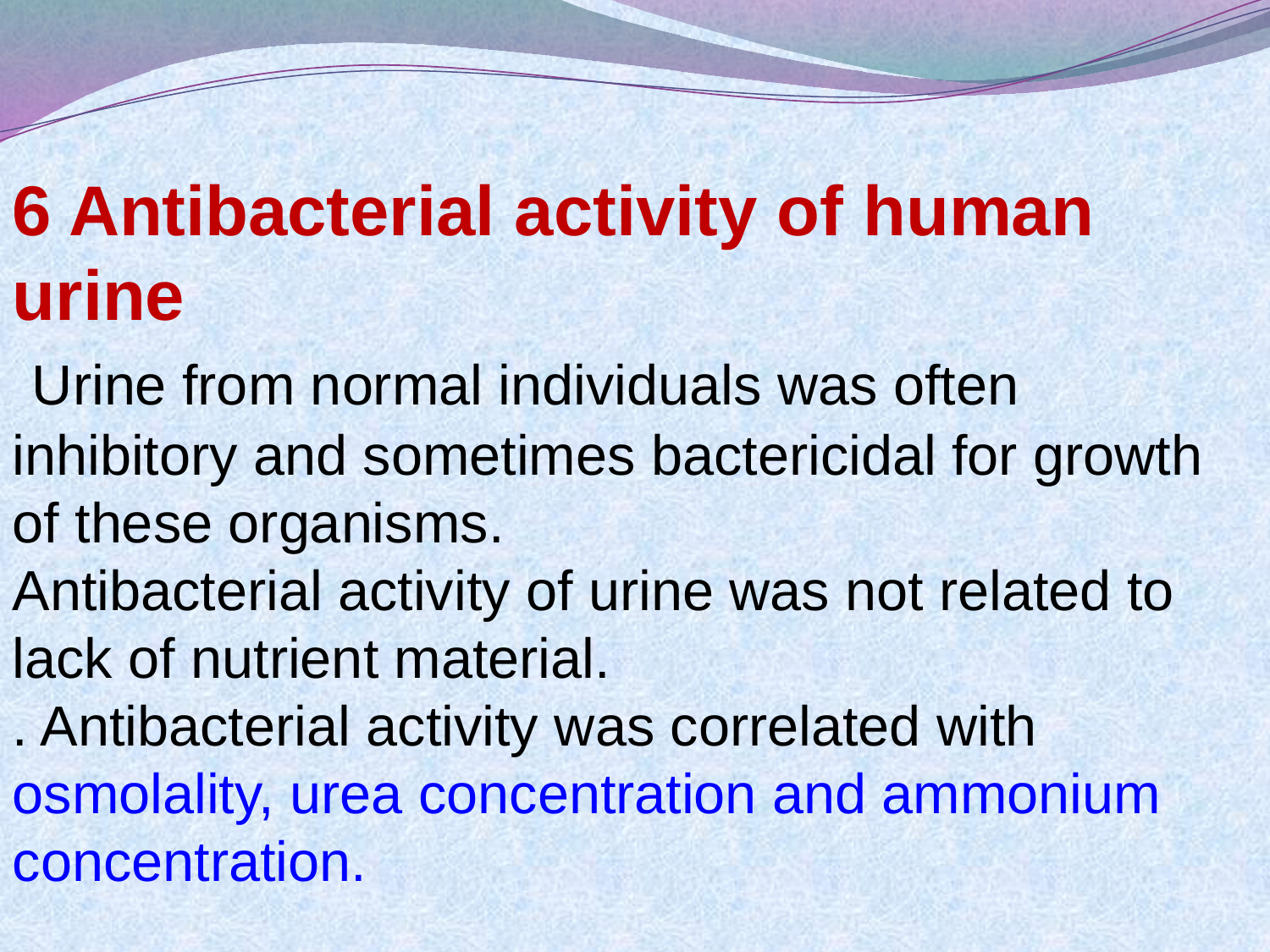

6 Antibacterial activity of human urine
 Urine from normal individuals was often inhibitory and sometimes bactericidal for growth of these organisms.
Antibacterial activity of urine was not related to lack of nutrient material.
. Antibacterial activity was correlated with osmolality, urea concentration and ammonium concentration.